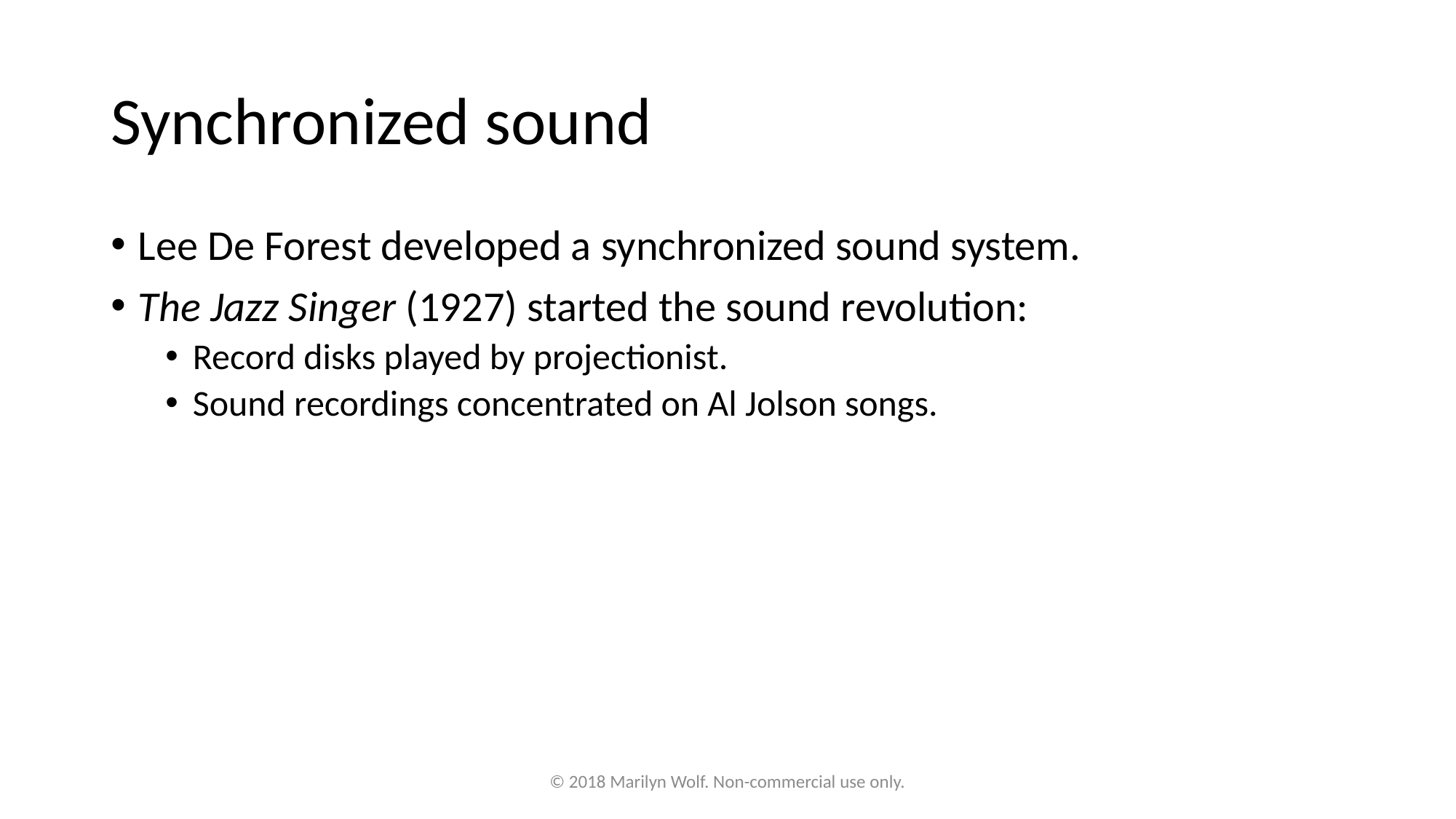

# Synchronized sound
Lee De Forest developed a synchronized sound system.
The Jazz Singer (1927) started the sound revolution:
Record disks played by projectionist.
Sound recordings concentrated on Al Jolson songs.
© 2018 Marilyn Wolf. Non-commercial use only.